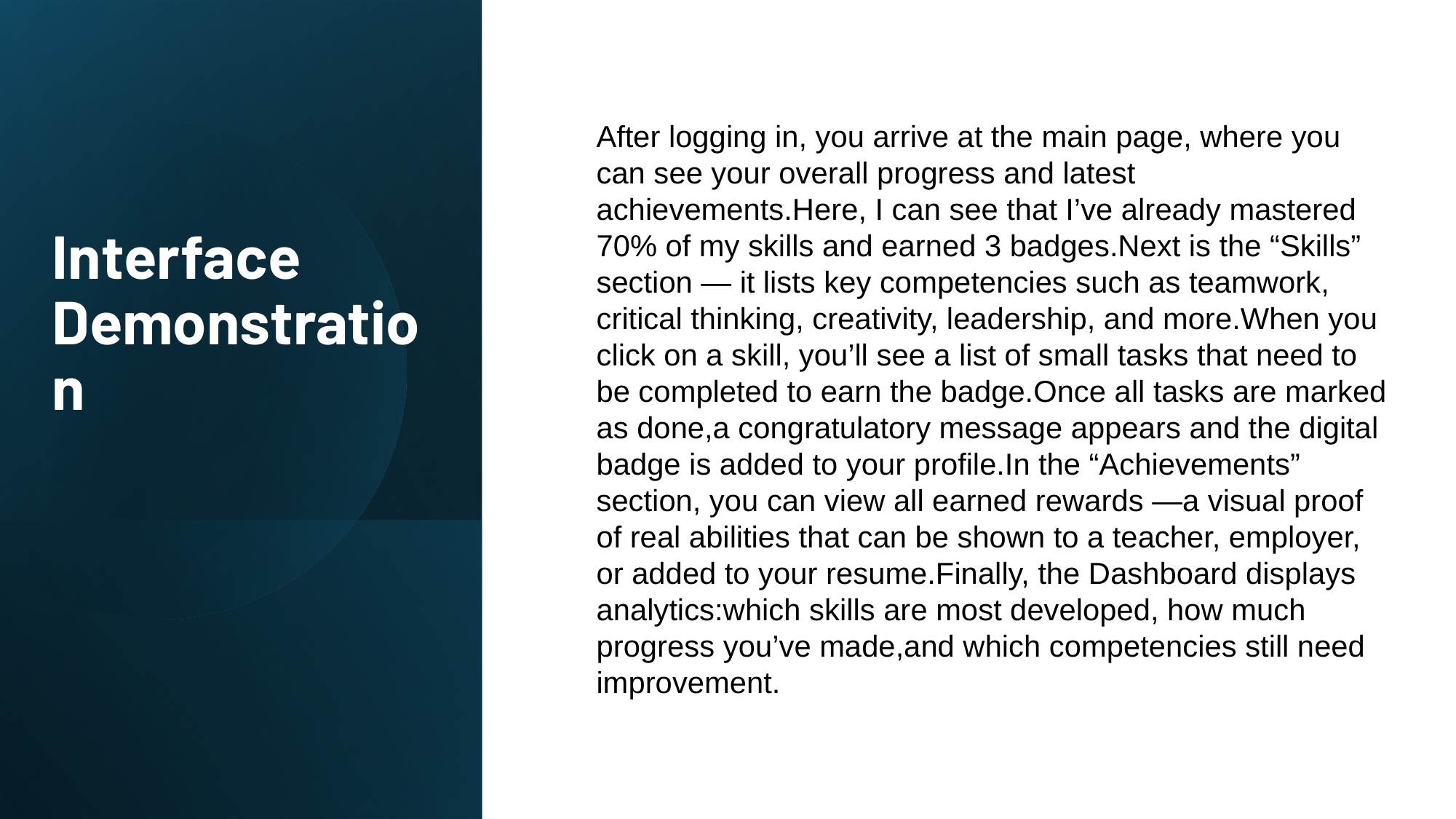

#
After logging in, you arrive at the main page, where you can see your overall progress and latest achievements.Here, I can see that I’ve already mastered 70% of my skills and earned 3 badges.Next is the “Skills” section — it lists key competencies such as teamwork, critical thinking, creativity, leadership, and more.When you click on a skill, you’ll see a list of small tasks that need to be completed to earn the badge.Once all tasks are marked as done,a congratulatory message appears and the digital badge is added to your profile.In the “Achievements” section, you can view all earned rewards —a visual proof of real abilities that can be shown to a teacher, employer, or added to your resume.Finally, the Dashboard displays analytics:which skills are most developed, how much progress you’ve made,and which competencies still need improvement.

Interface Demonstration